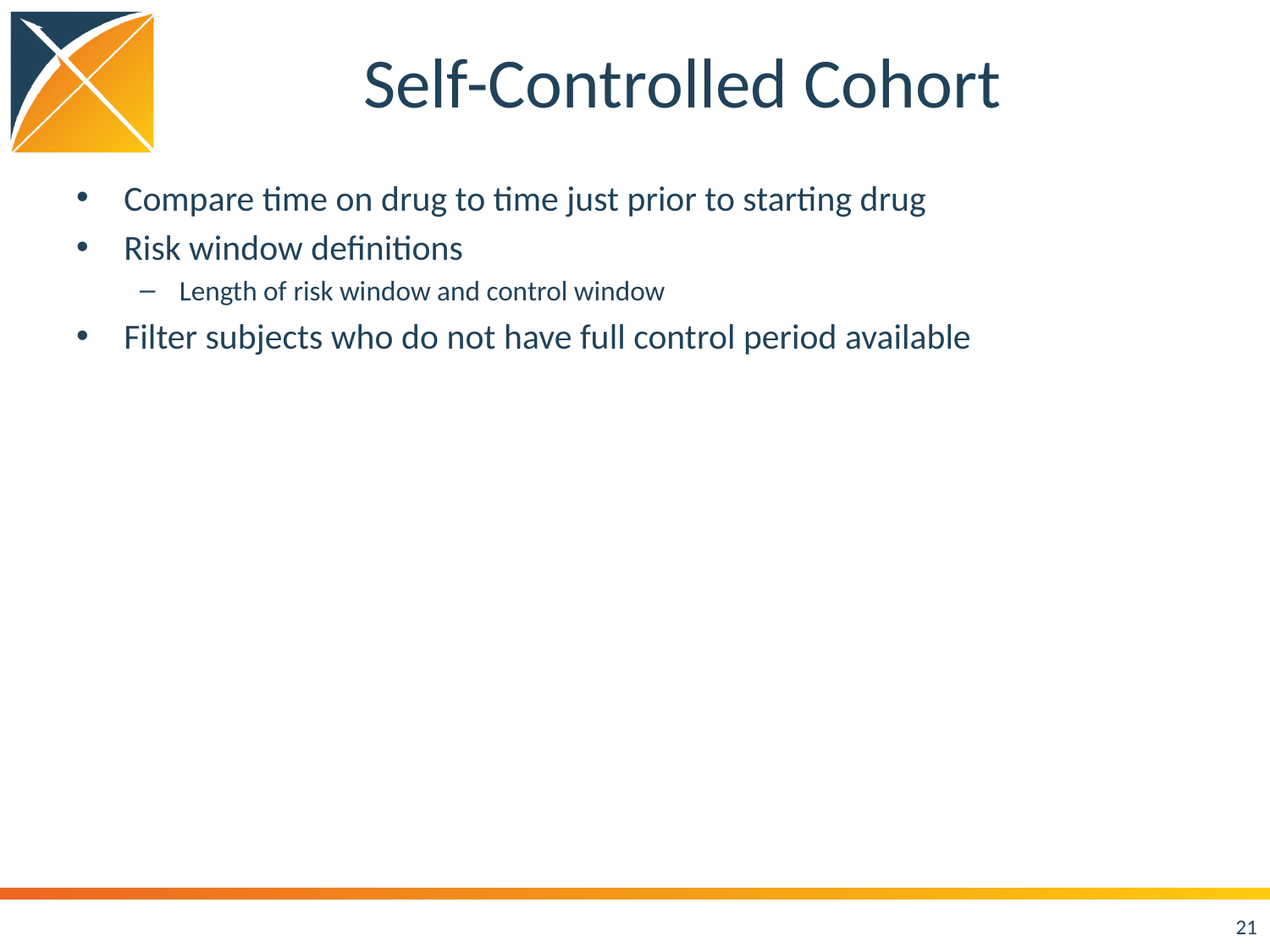

# Self-Controlled Cohort
Compare time on drug to time just prior to starting drug
Risk window definitions
Length of risk window and control window
Filter subjects who do not have full control period available
21